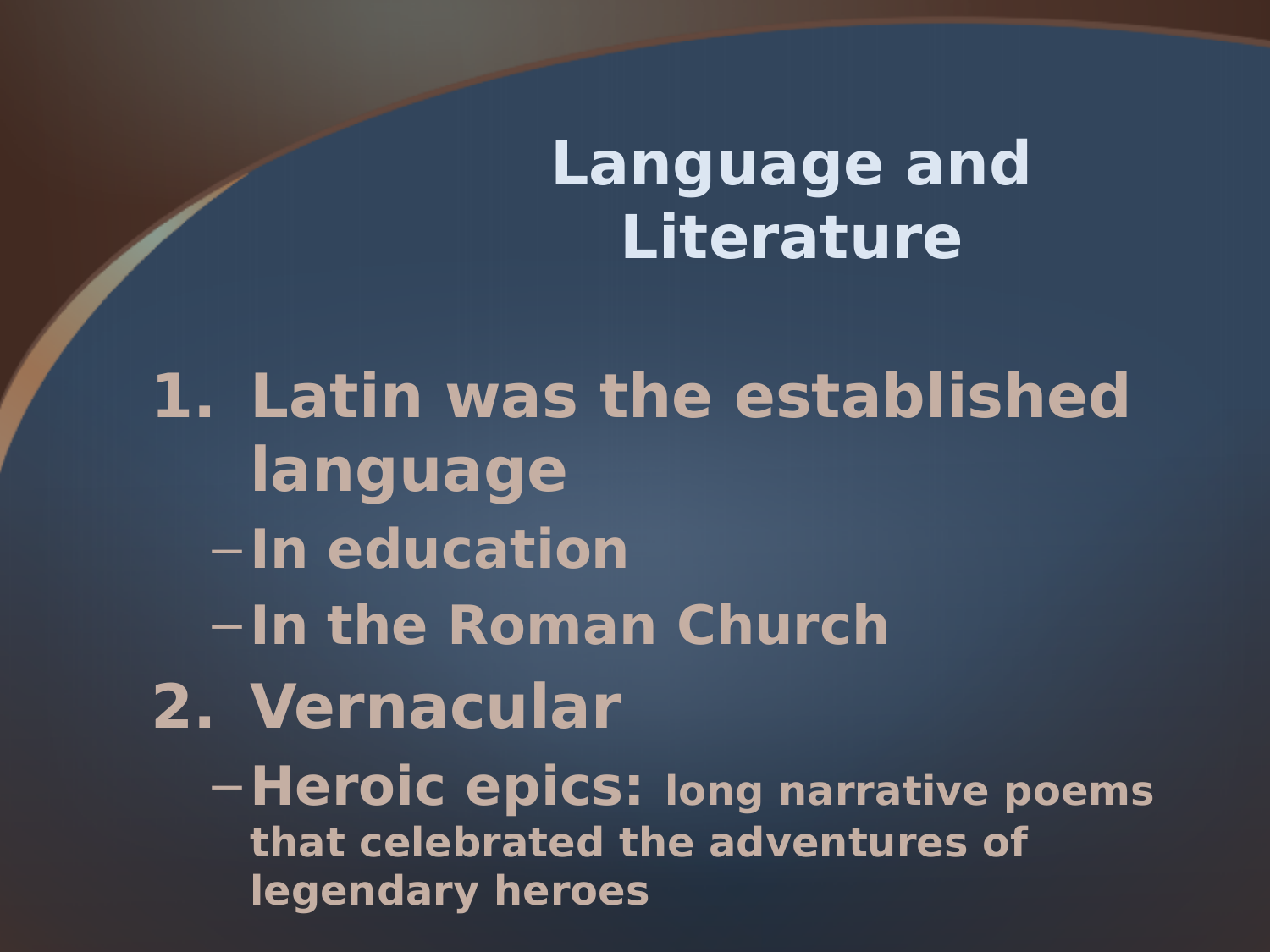

# Language and Literature
Latin was the established language
In education
In the Roman Church
Vernacular
Heroic epics: long narrative poems that celebrated the adventures of legendary heroes